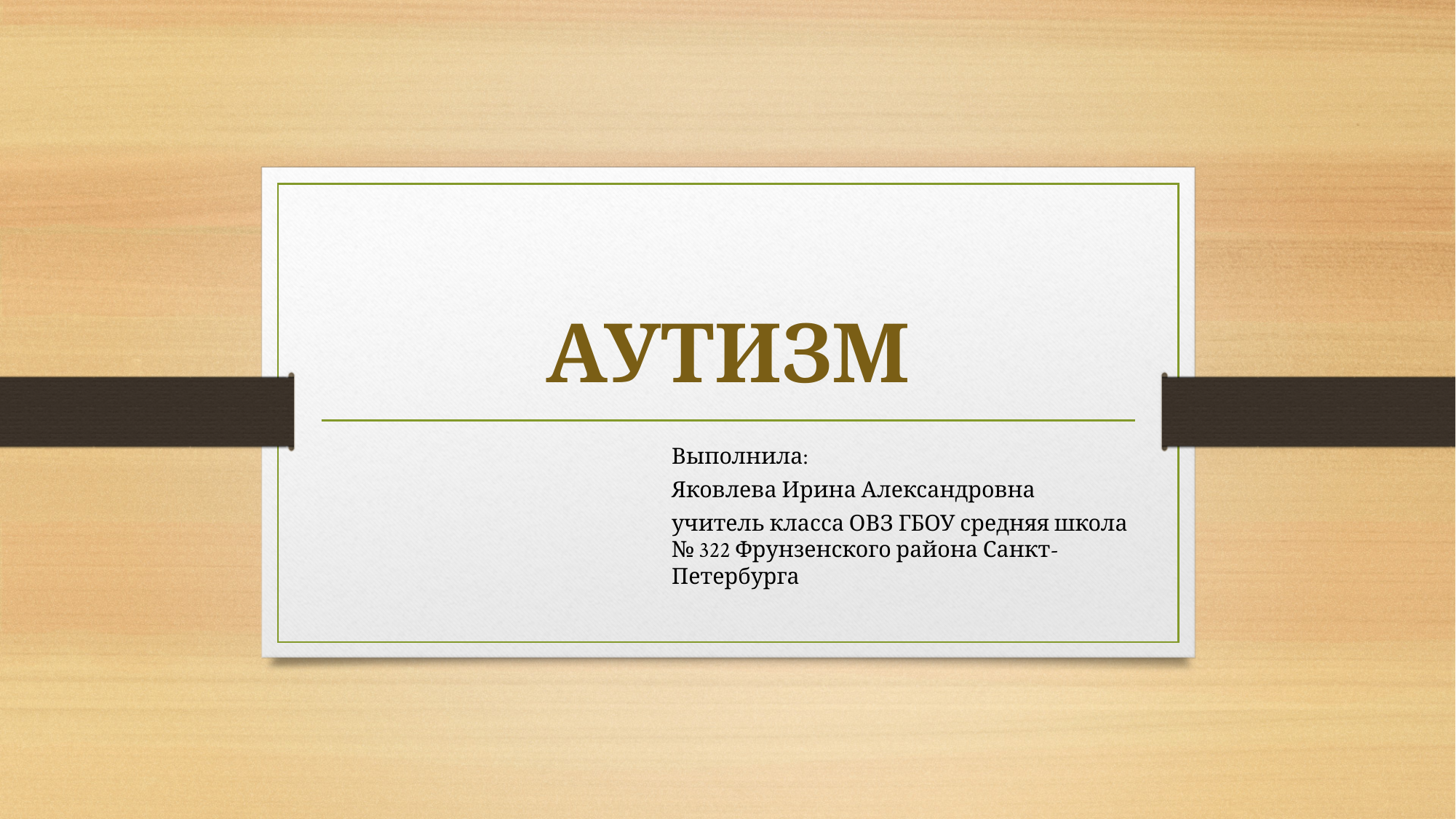

# АУТИЗМ
Выполнила:
Яковлева Ирина Александровна
учитель класса ОВЗ ГБОУ средняя школа № 322 Фрунзенского района Санкт-Петербурга